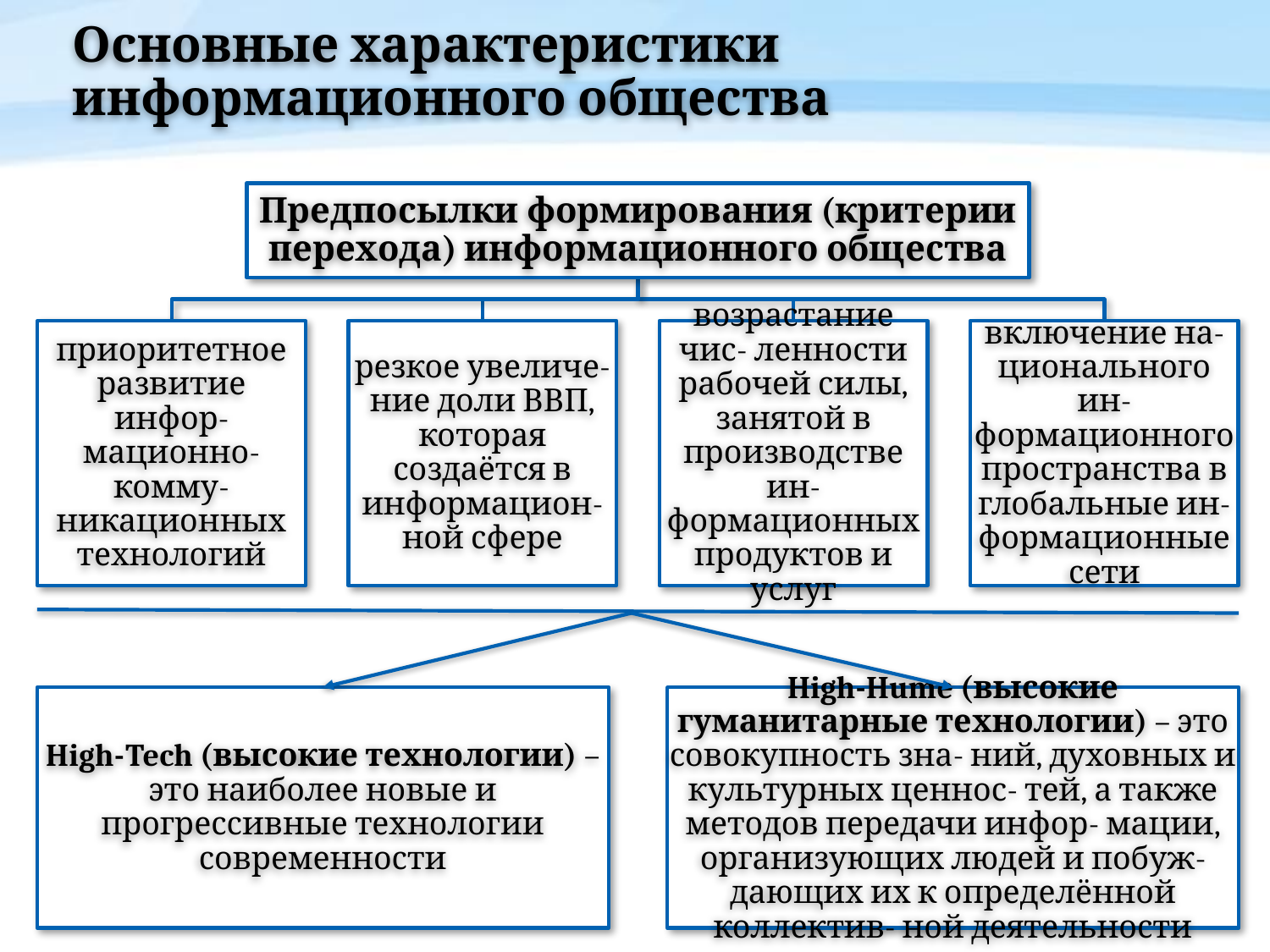

# Основные характеристики информационного общества

Предпосылки формирования (критерии перехода) информационного общества

приоритетное развитие инфор- мационно-комму-никационных технологий

резкое увеличе- ние доли ВВП, которая создаётся в информацион- ной сфере

возрастание чис- ленности рабочей силы, занятой в производстве ин- формационных продуктов и услуг

включение на- ционального ин- формационного пространства в глобальные ин- формационные сети

High-Tech (высокие технологии) – это наиболее новые и прогрессивные технологии современности

High-Hume (высокие гуманитарные технологии) – это совокупность зна- ний, духовных и культурных ценнос- тей, а также методов передачи инфор- мации, организующих людей и побуж- дающих их к определённой коллектив- ной деятельности